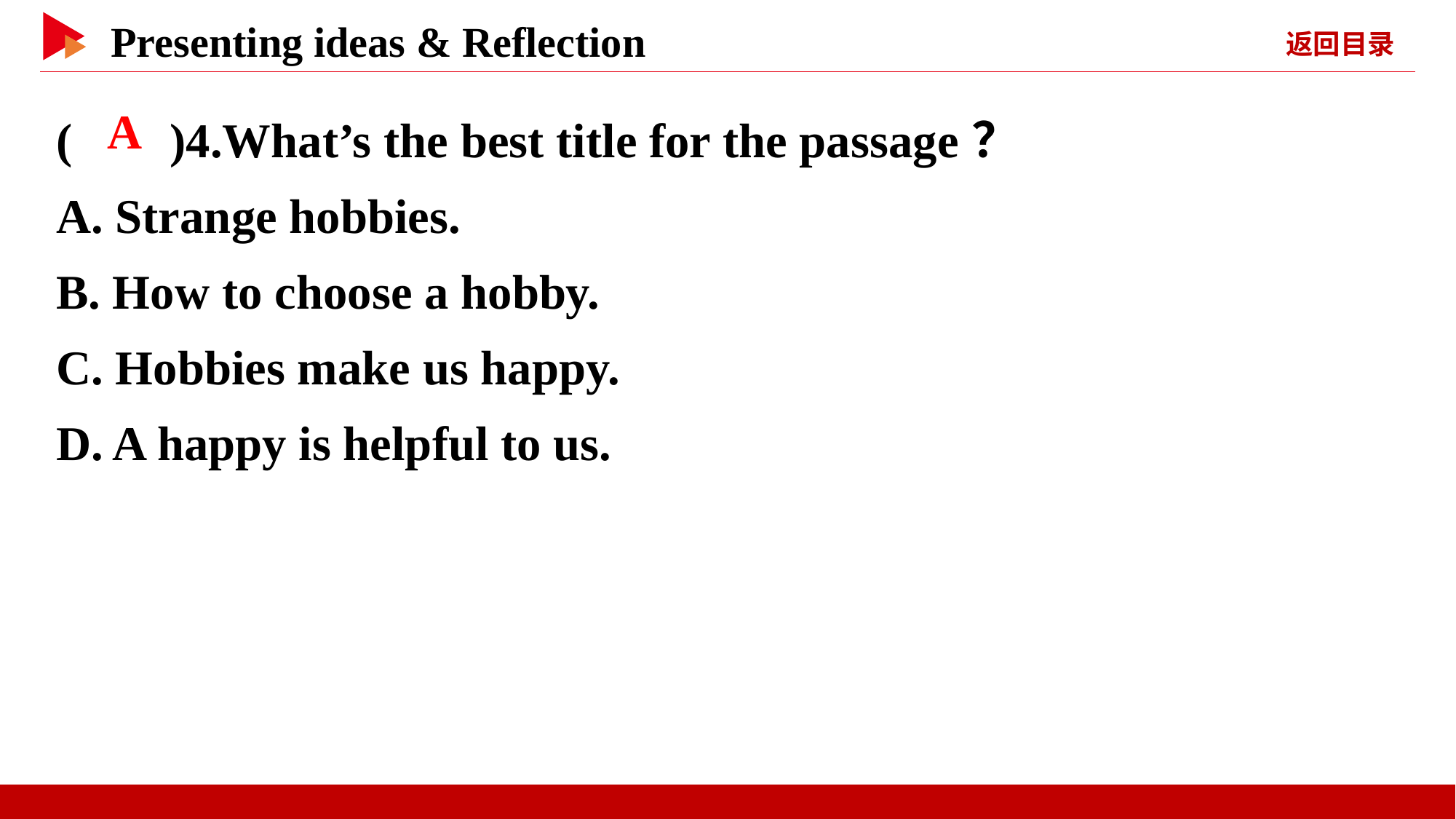

(        )4.What’s the best title for the passage？
A. Strange hobbies.
B. How to choose a hobby.
C. Hobbies make us happy.
D. A happy is helpful to us.
   A